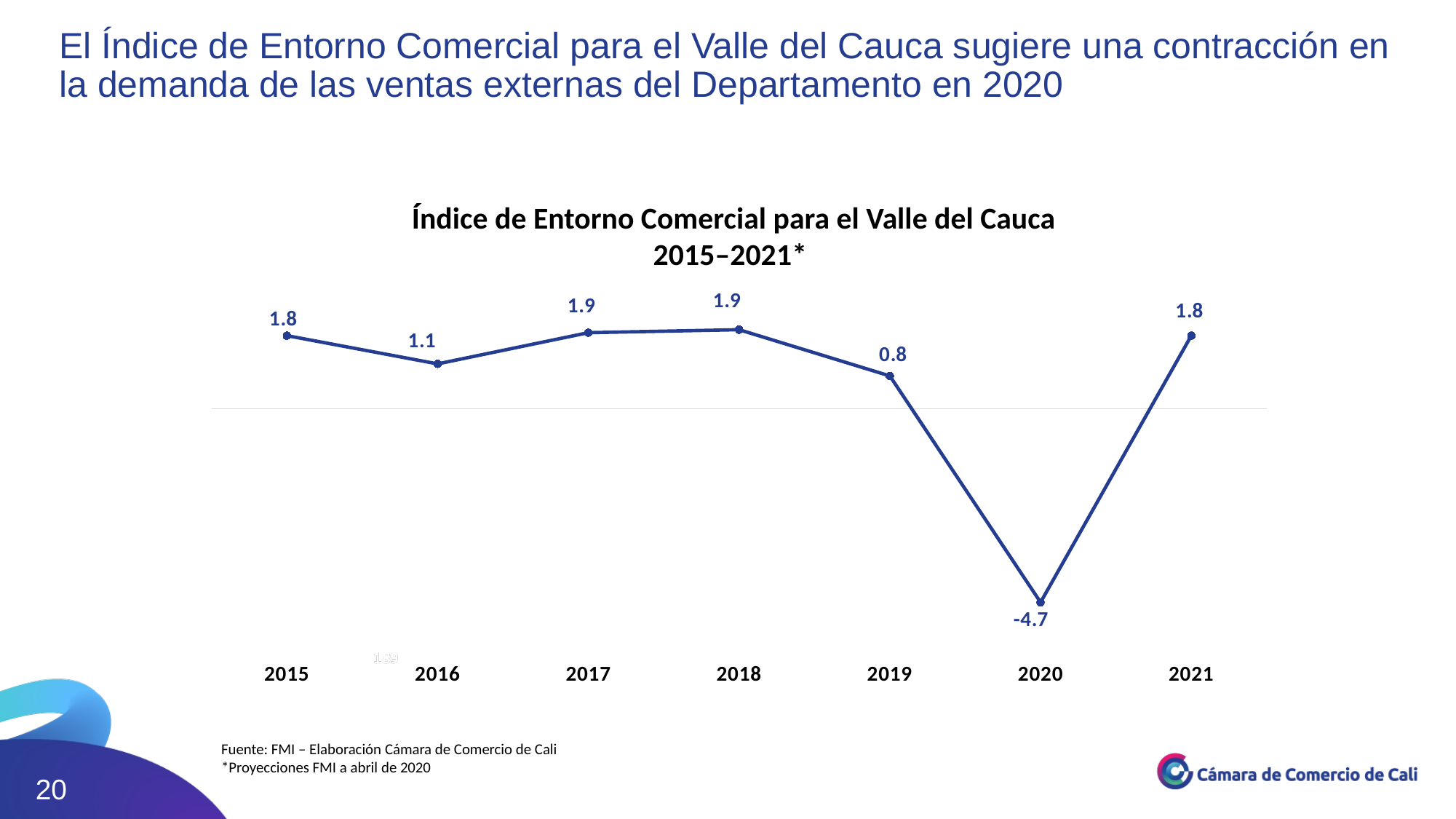

El Índice de Entorno Comercial para el Valle del Cauca sugiere una contracción en la demanda de las ventas externas del Departamento en 2020
Índice de Entorno Comercial para el Valle del Cauca
2015–2021*

### Chart

| Category | Valle del Cauca |
|---|---|
| 2015 | 1.7885503321797043 |
| 2016 | 1.0993552570312026 |
| 2017 | 1.8617313305970637 |
| 2018 | 1.9337426309470025 |
| 2019 | 0.8046608065680358 |
| 2020 | -4.724940551334256 |
| 2021 | 1.7885503321797043 |
Fuente: FMI – Elaboración Cámara de Comercio de Cali
*Proyecciones FMI a abril de 2020